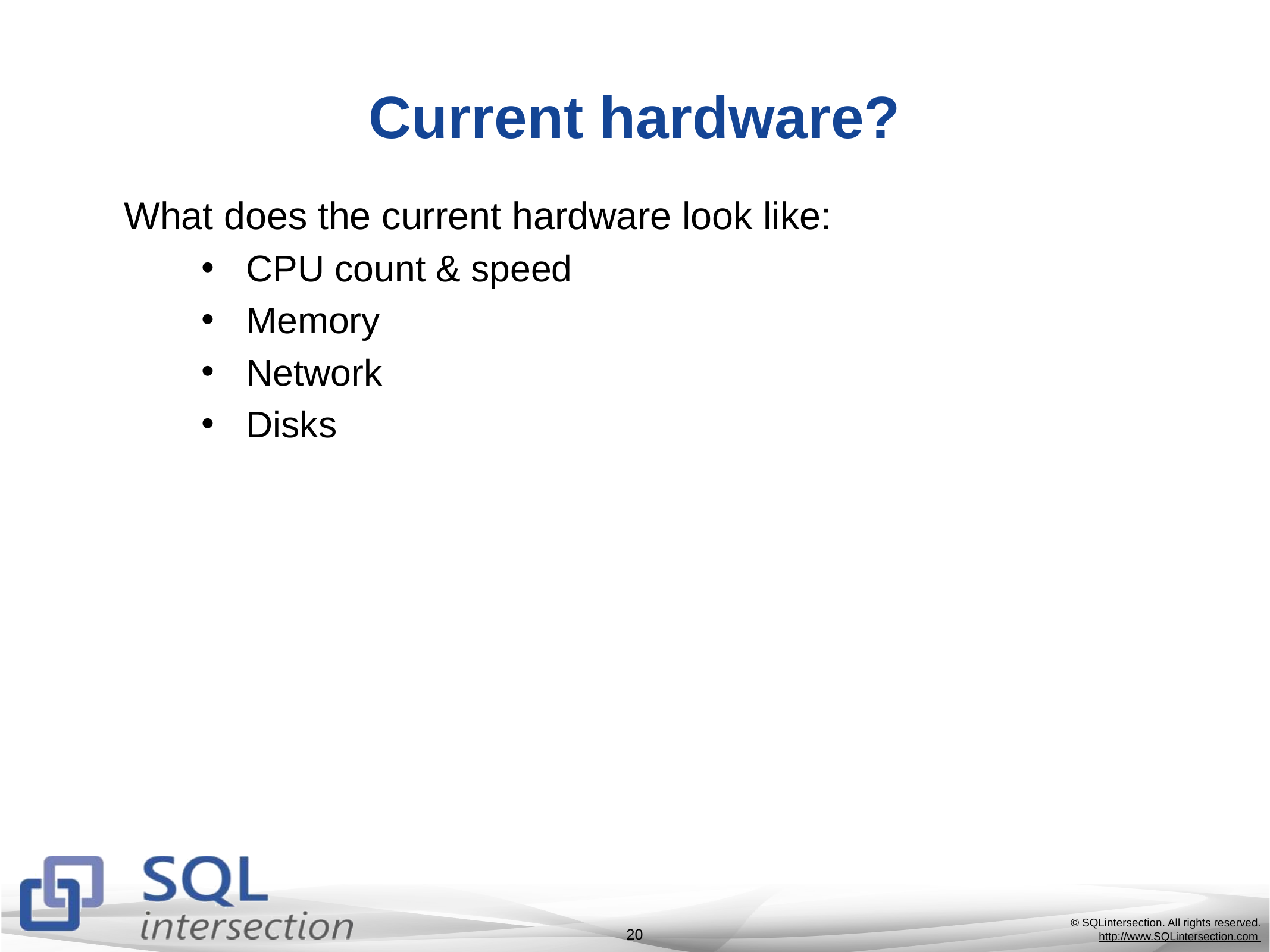

# Current hardware?
What does the current hardware look like:
CPU count & speed
Memory
Network
Disks